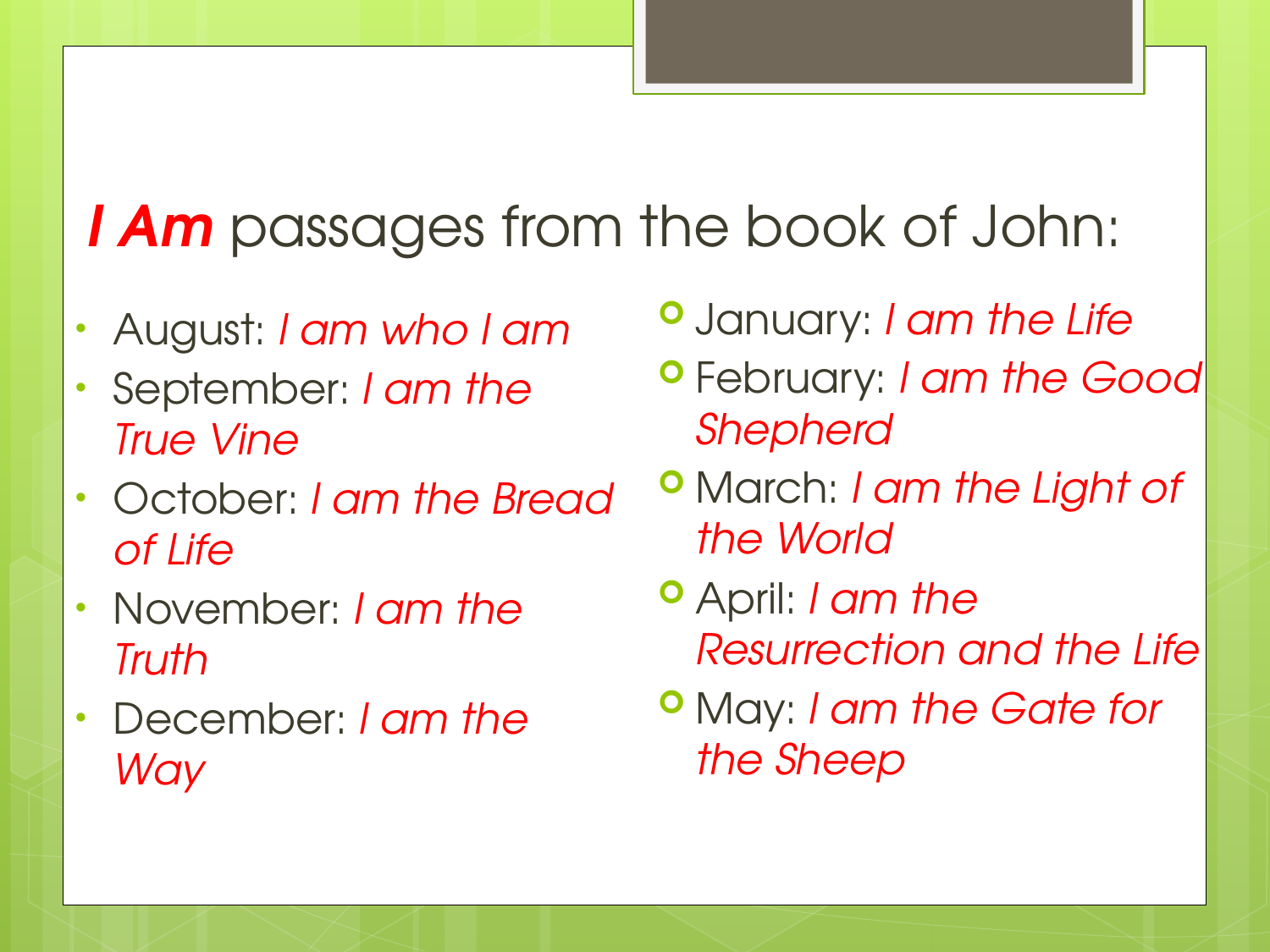

# I Am passages from the book of John:
January: I am the Life
February: I am the Good Shepherd
March: I am the Light of the World
April: I am the Resurrection and the Life
May: I am the Gate for the Sheep
August: I am who I am
September: I am the True Vine
October: I am the Bread of Life
November: I am the Truth
December: I am the Way